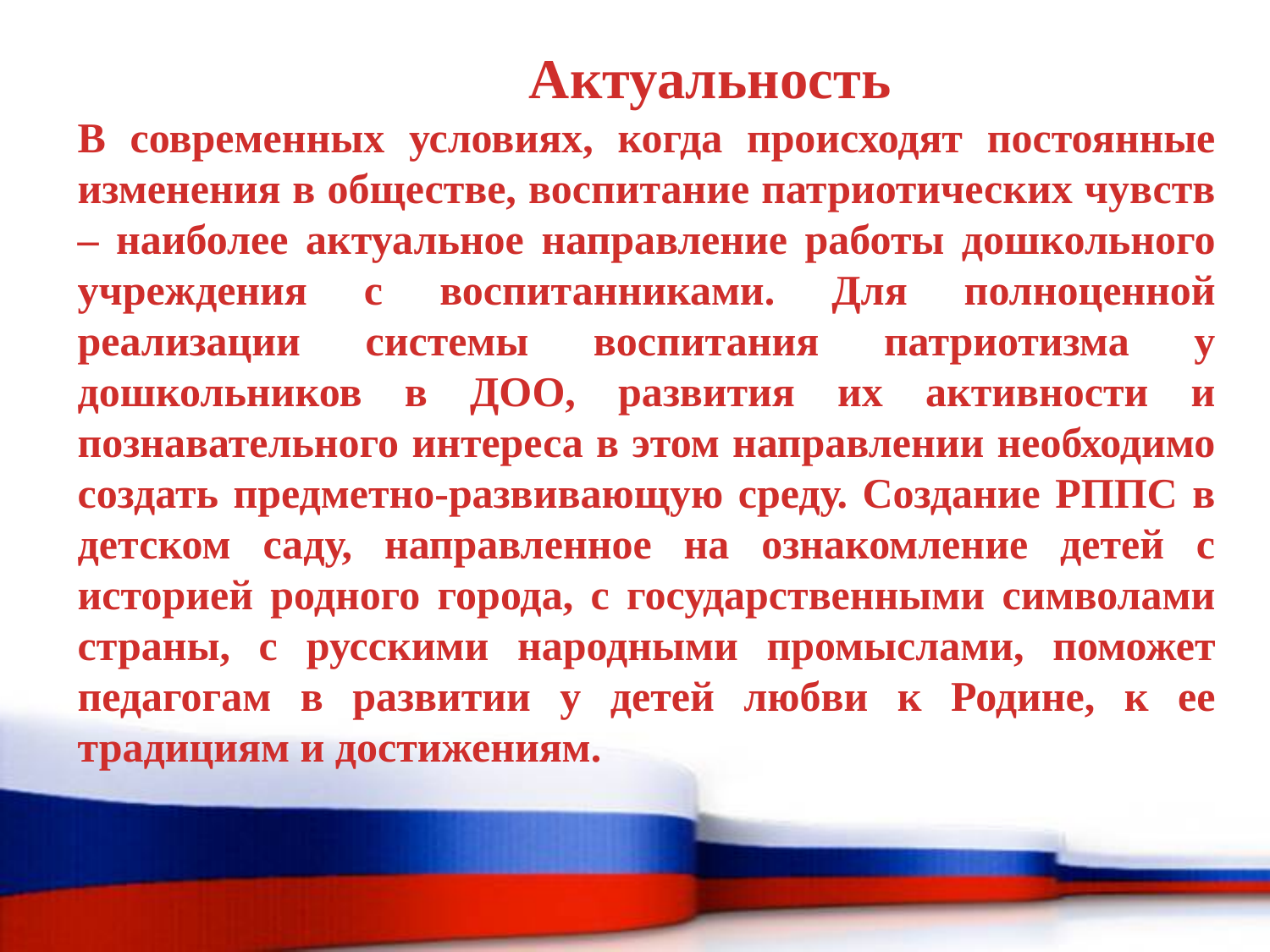

Актуальность
В современных условиях, когда происходят постоянные изменения в обществе, воспитание патриотических чувств – наиболее актуальное направление работы дошкольного учреждения с воспитанниками. Для полноценной реализации системы воспитания патриотизма у дошкольников в ДОО, развития их активности и познавательного интереса в этом направлении необходимо создать предметно-развивающую среду. Создание РППС в детском саду, направленное на ознакомление детей с историей родного города, с государственными символами страны, с русскими народными промыслами, поможет педагогам в развитии у детей любви к Родине, к ее традициям и достижениям.